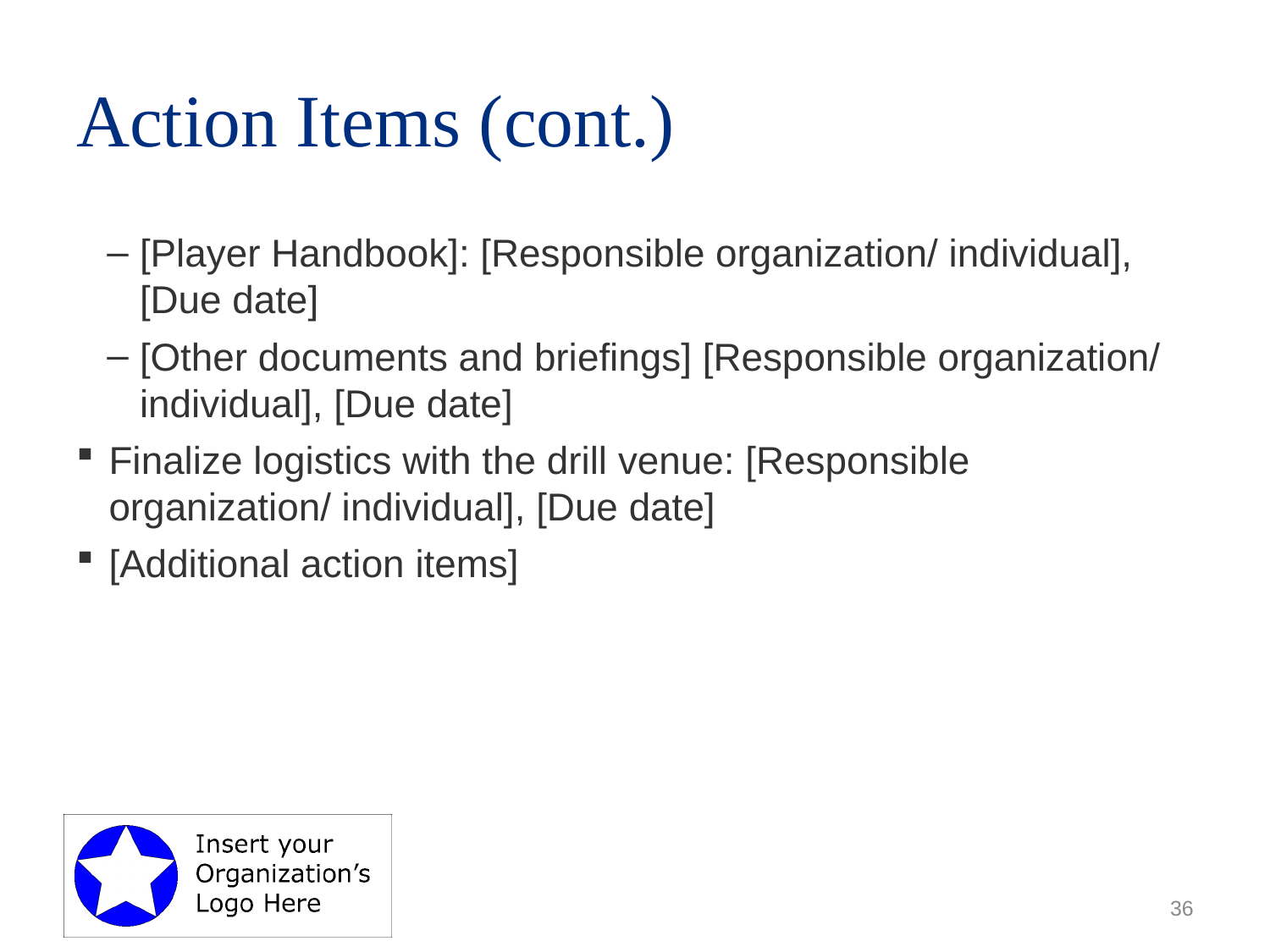

# Action Items (cont.)
[Player Handbook]: [Responsible organization/ individual], [Due date]
[Other documents and briefings] [Responsible organization/ individual], [Due date]
Finalize logistics with the drill venue: [Responsible organization/ individual], [Due date]
[Additional action items]
36